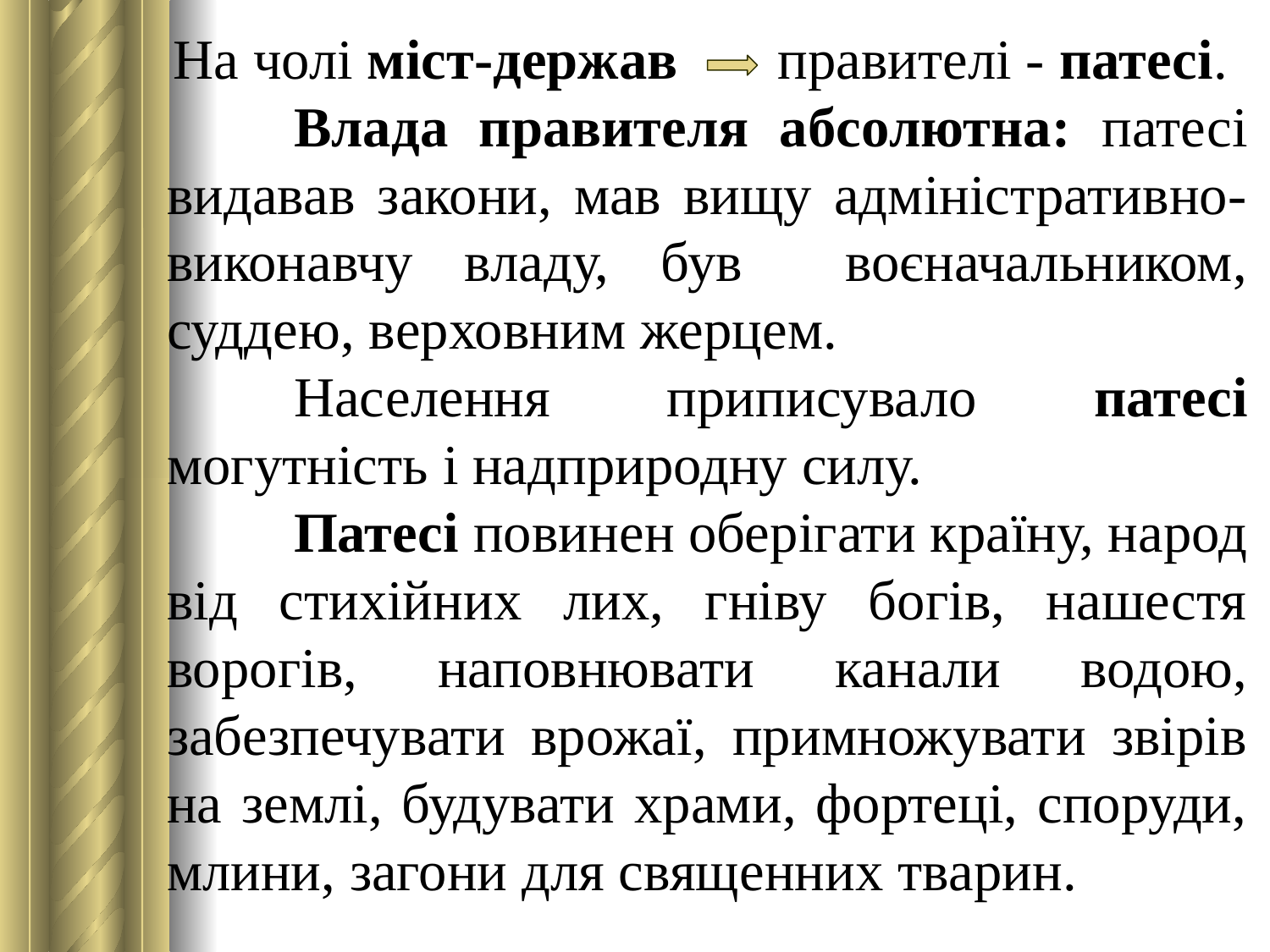

На чолі міст-держав       правителі - патесі.
	Влада правителя абсолютна: патесі видавав закони, мав вищу адміністративно-виконавчу владу, був  воєначальником, суддею, верховним жерцем.
	Населення приписувало патесі могутність і надприродну силу.
	Патесі повинен оберігати країну, народ від стихійних лих, гніву богів, нашестя ворогів, наповнювати канали водою, забезпечувати врожаї, примножувати звірів на землі, будувати храми, фортеці, споруди, млини, загони для священних тварин.